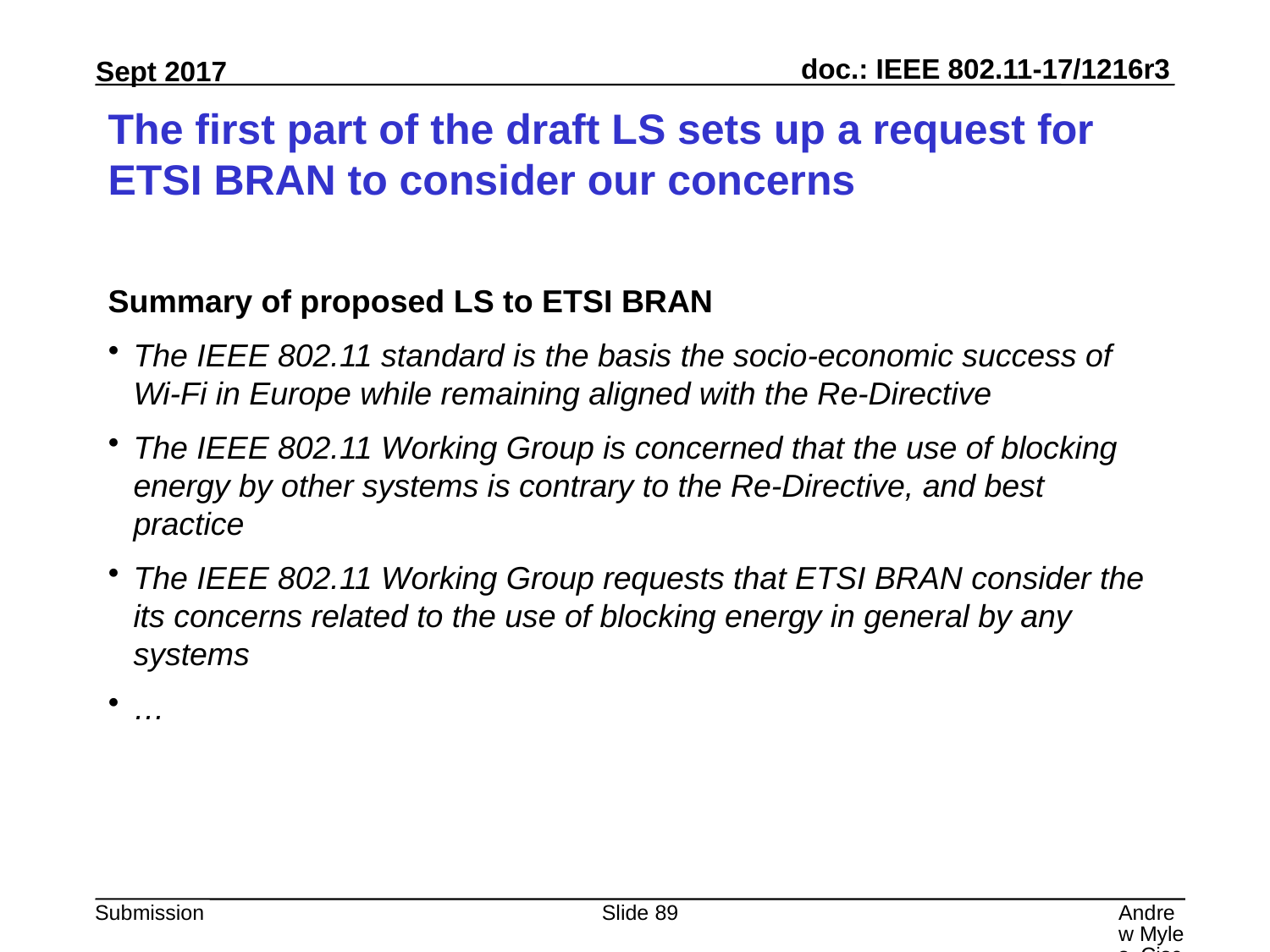

# The first part of the draft LS sets up a request for ETSI BRAN to consider our concerns
Summary of proposed LS to ETSI BRAN
The IEEE 802.11 standard is the basis the socio-economic success of Wi-Fi in Europe while remaining aligned with the Re-Directive
The IEEE 802.11 Working Group is concerned that the use of blocking energy by other systems is contrary to the Re-Directive, and best practice
The IEEE 802.11 Working Group requests that ETSI BRAN consider the its concerns related to the use of blocking energy in general by any systems
…
Slide 89
Andrew Myles, Cisco